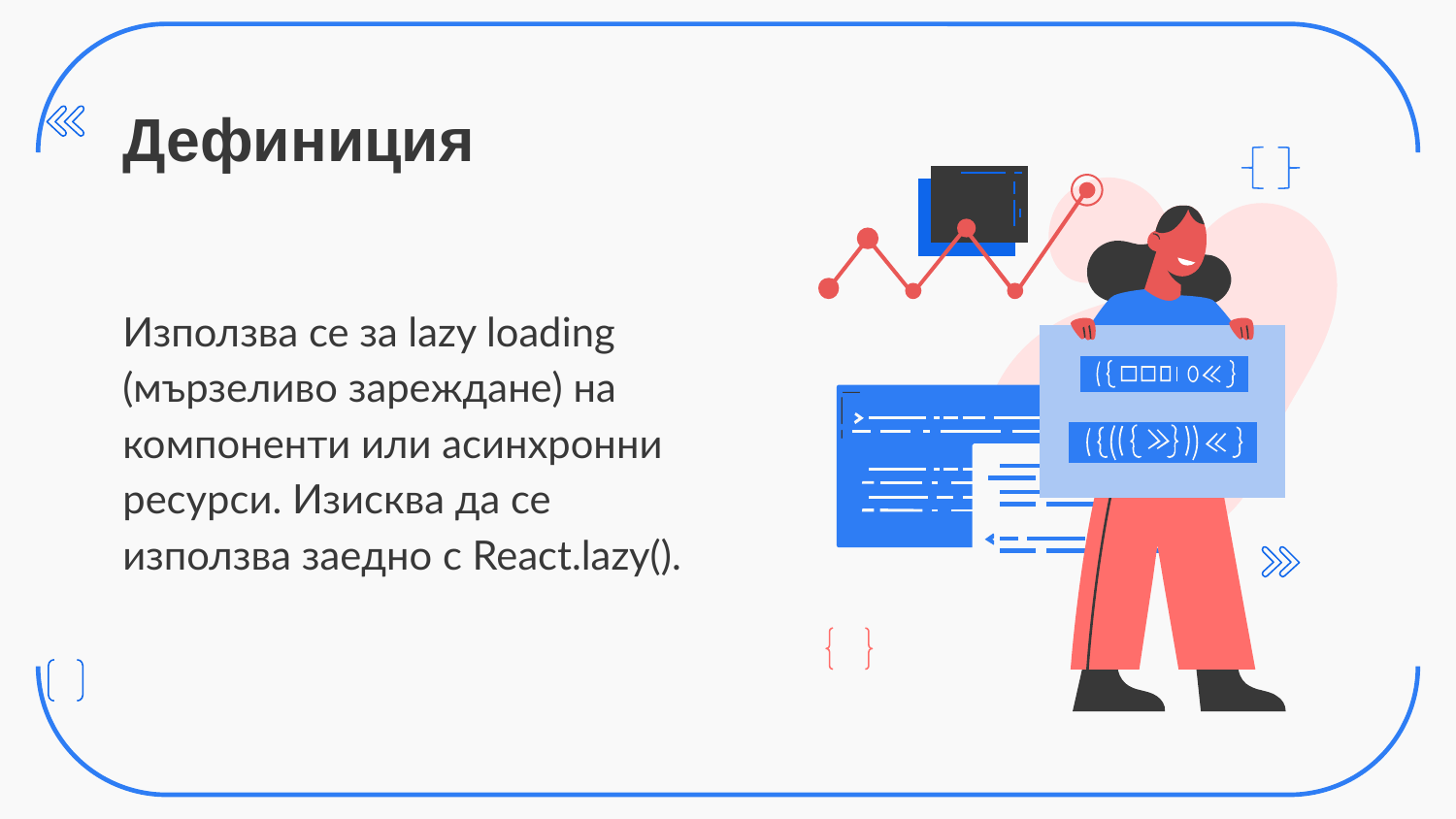

# Дефиниция

Използва се за lazy loading (мързеливо зареждане) на компоненти или асинхронни ресурси. Изисква да се използва заедно с React.lazy().